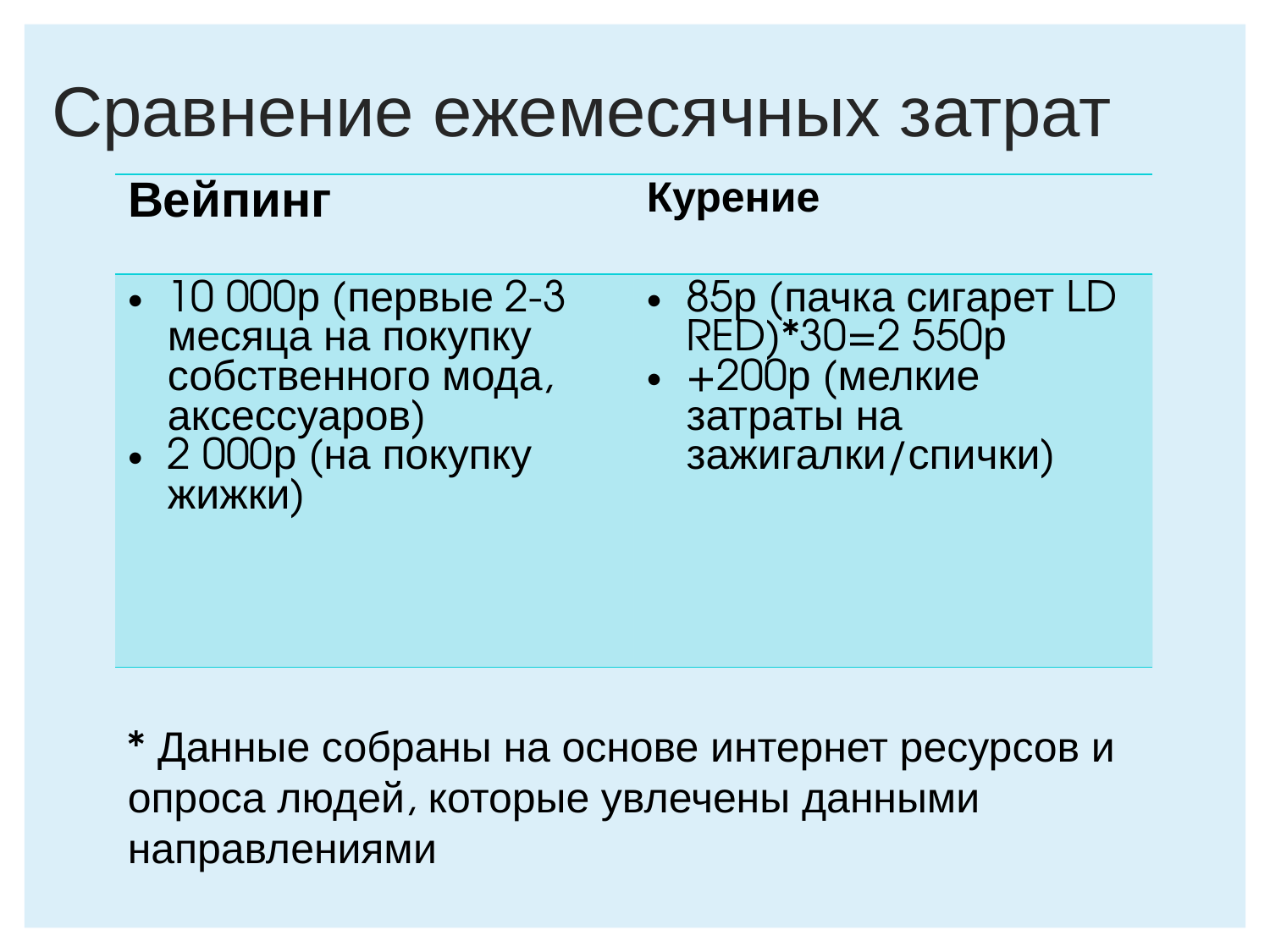

# Сравнение ежемесячных затрат
| Вейпинг | Курение |
| --- | --- |
| 10 000р (первые 2-3 месяца на покупку собственного мода, аксессуаров) 2 000р (на покупку жижки) | 85р (пачка сигарет LD RED)\*30=2 550р +200р (мелкие затраты на зажигалки/спички) |
* Данные собраны на основе интернет ресурсов и опроса людей, которые увлечены данными направлениями